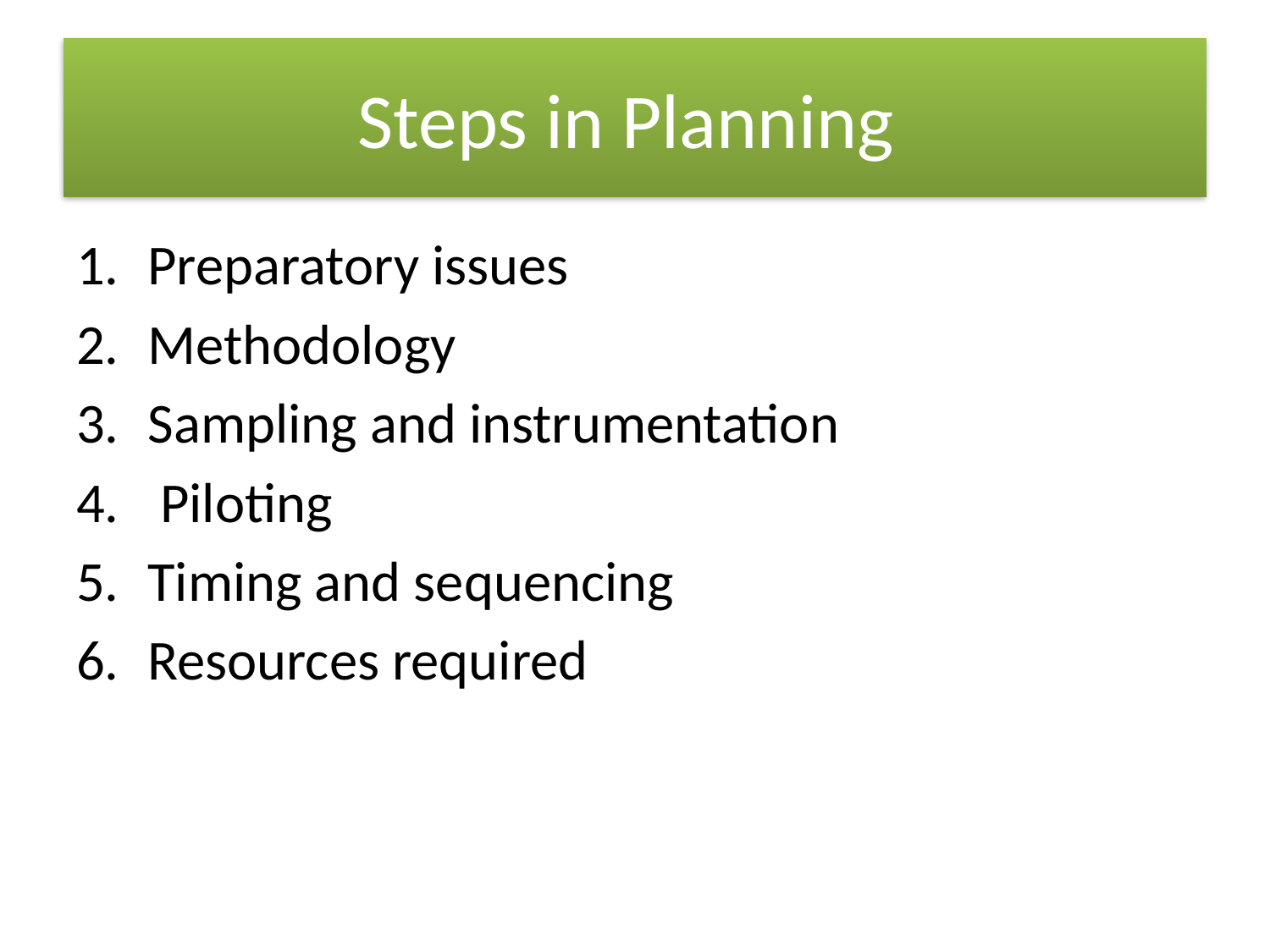

# Steps in Planning
Preparatory issues
Methodology
Sampling and instrumentation
 Piloting
Timing and sequencing
Resources required